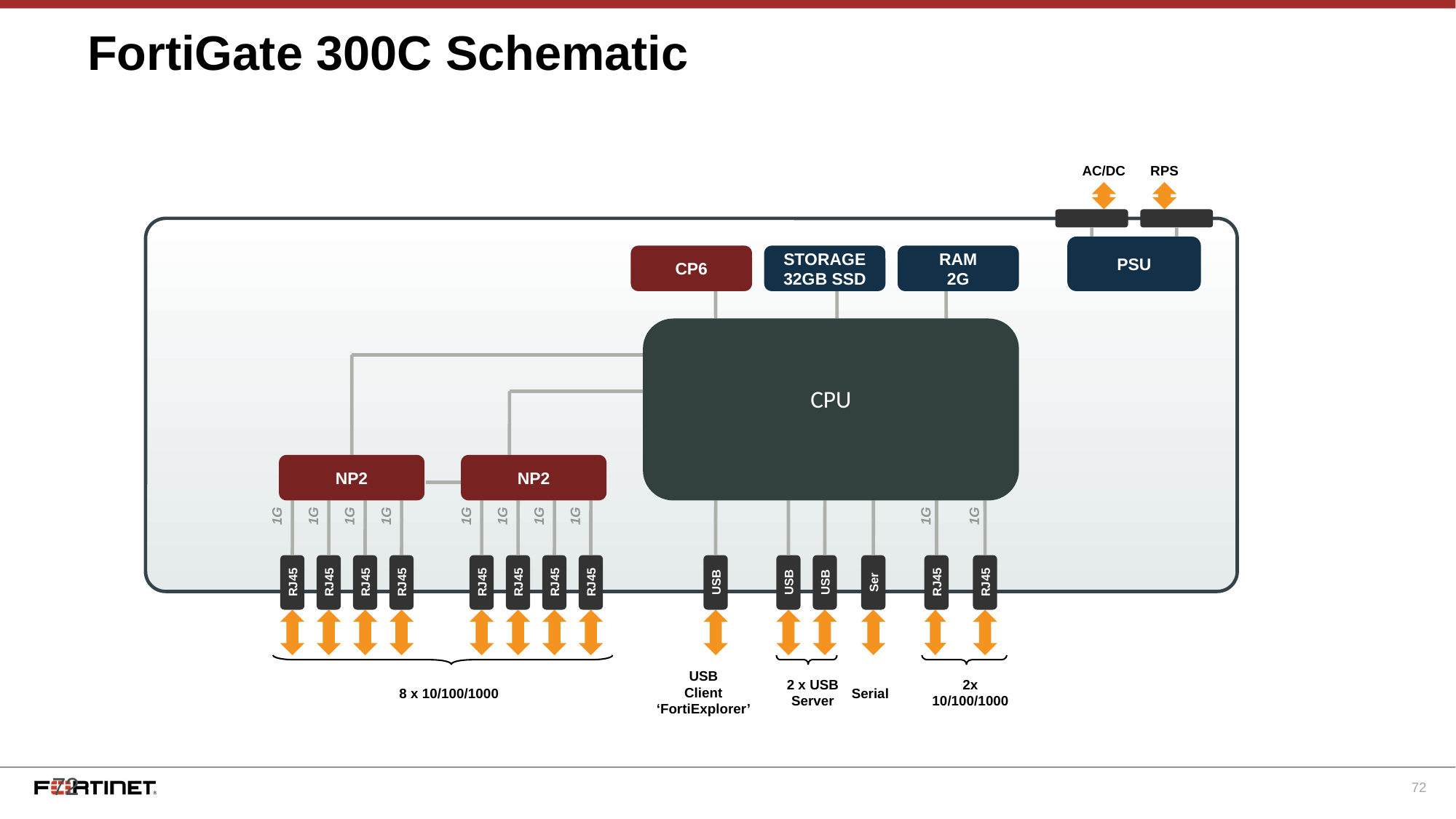

# FortiGate 300C Schematic
AC/DC
RPS

PSU
CP6
STORAGE
32GB SSD
RAM
2G

CPU

NP2
NP2

1G
1G
1G
1G
1G
1G
1G
1G
1G
1G
RJ45
RJ45
RJ45
RJ45
RJ45
RJ45
RJ45
RJ45
USB
USB
USB
Ser
RJ45
RJ45

USB
Client
‘FortiExplorer’
2 x USB
Server
2x
10/100/1000
8 x 10/100/1000
Serial
72